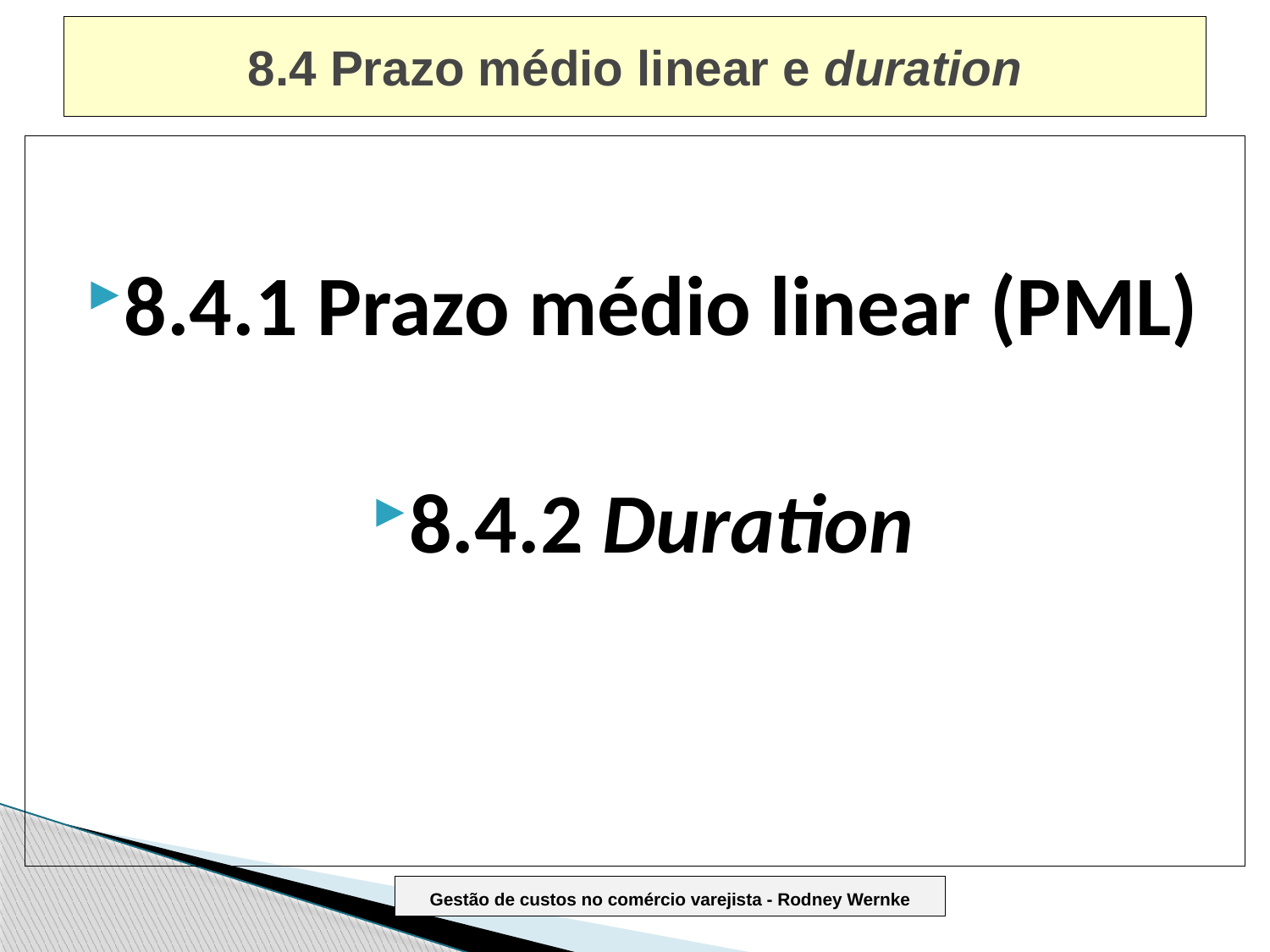

# 8.4 Prazo médio linear e duration

8.4.1 Prazo médio linear (PML)

8.4.2 Duration
Gestão de custos no comércio varejista - Rodney Wernke